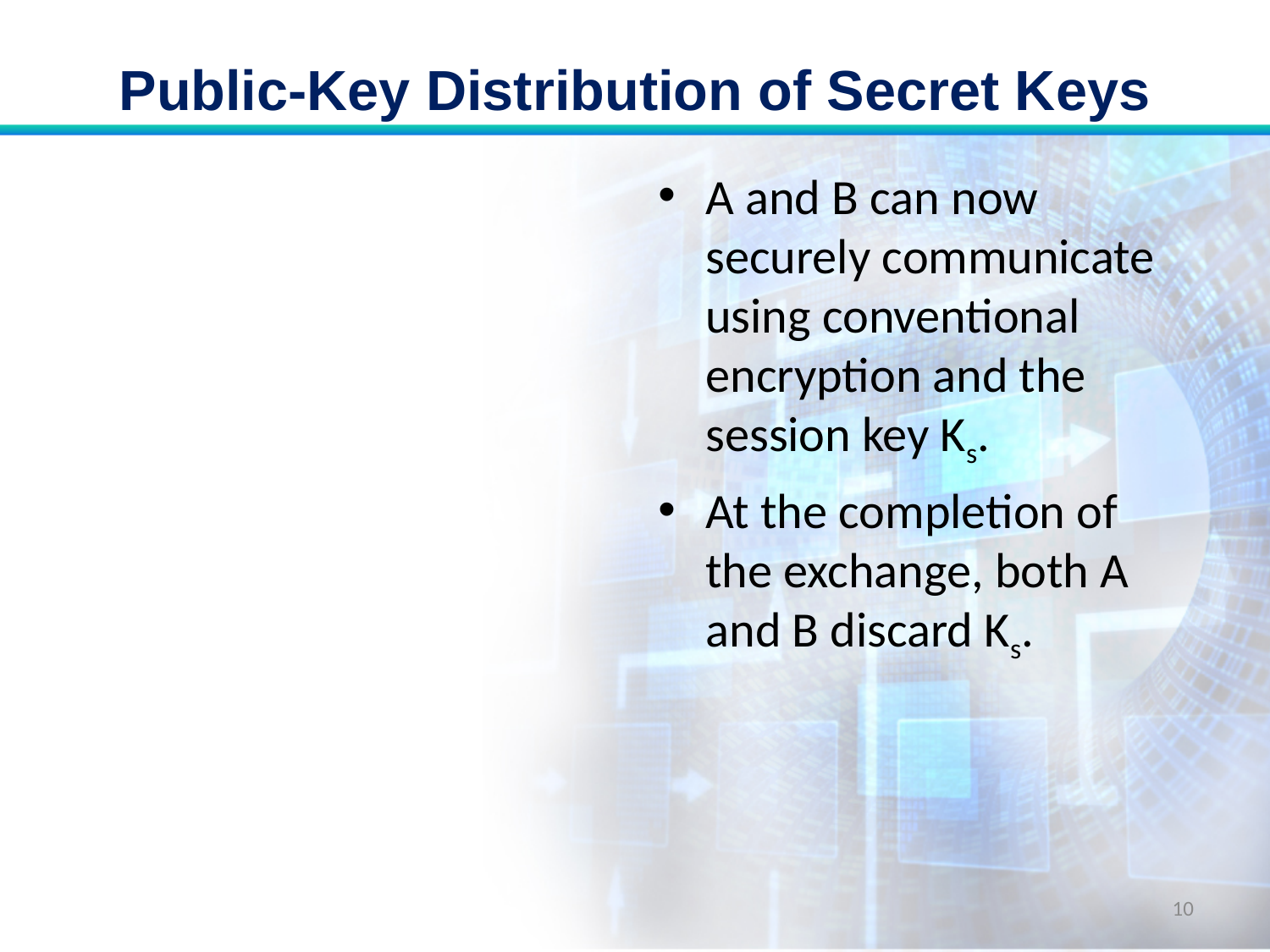

# Public-Key Distribution of Secret Keys
A and B can now securely communicate using conventional encryption and the session key Ks.
At the completion of the exchange, both A and B discard Ks.
10